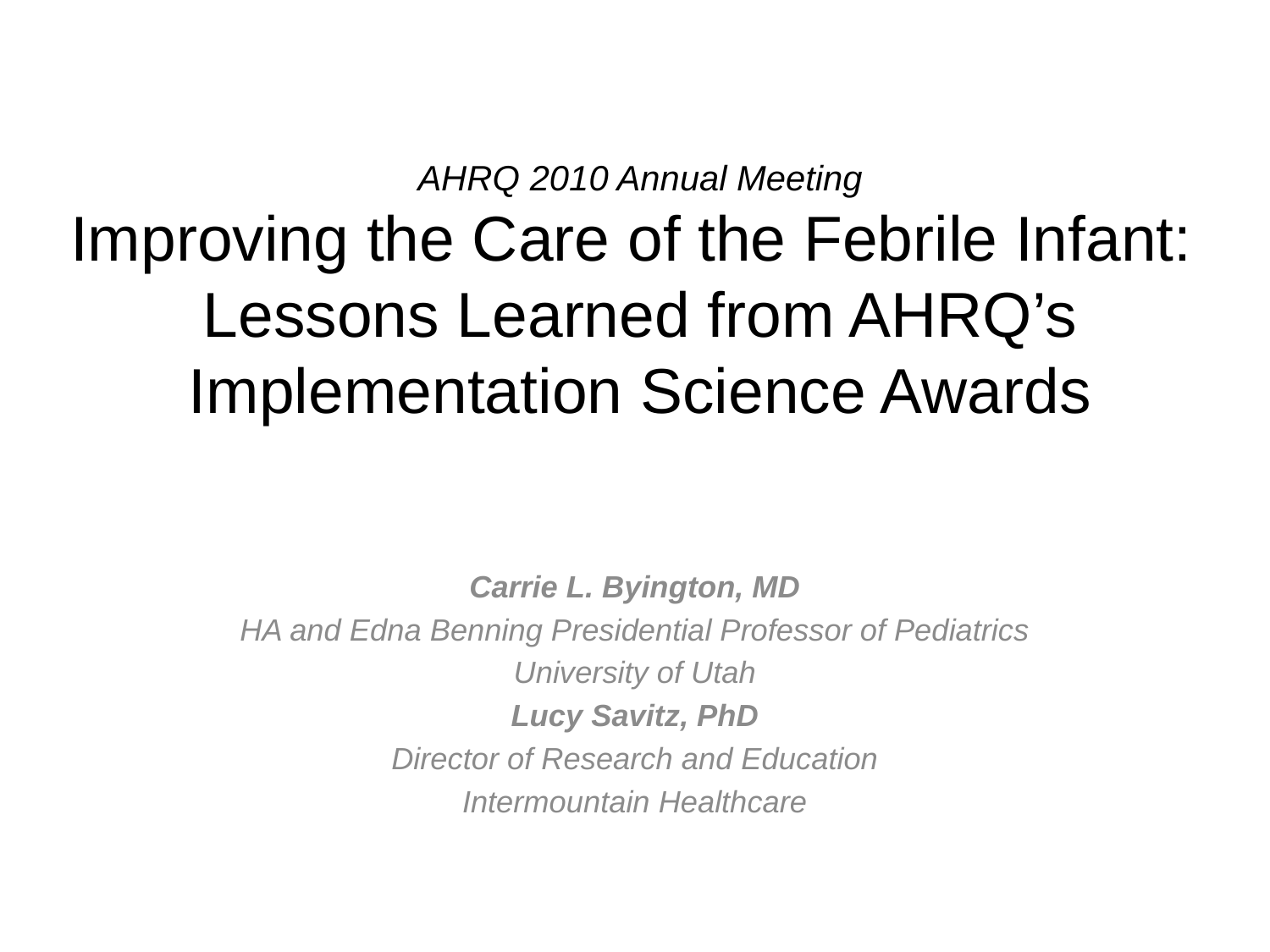

# AHRQ 2010 Annual Meeting Improving the Care of the Febrile Infant:  Lessons Learned from AHRQ’s Implementation Science Awards
Carrie L. Byington, MD
HA and Edna Benning Presidential Professor of Pediatrics
University of Utah
Lucy Savitz, PhD
Director of Research and Education
Intermountain Healthcare